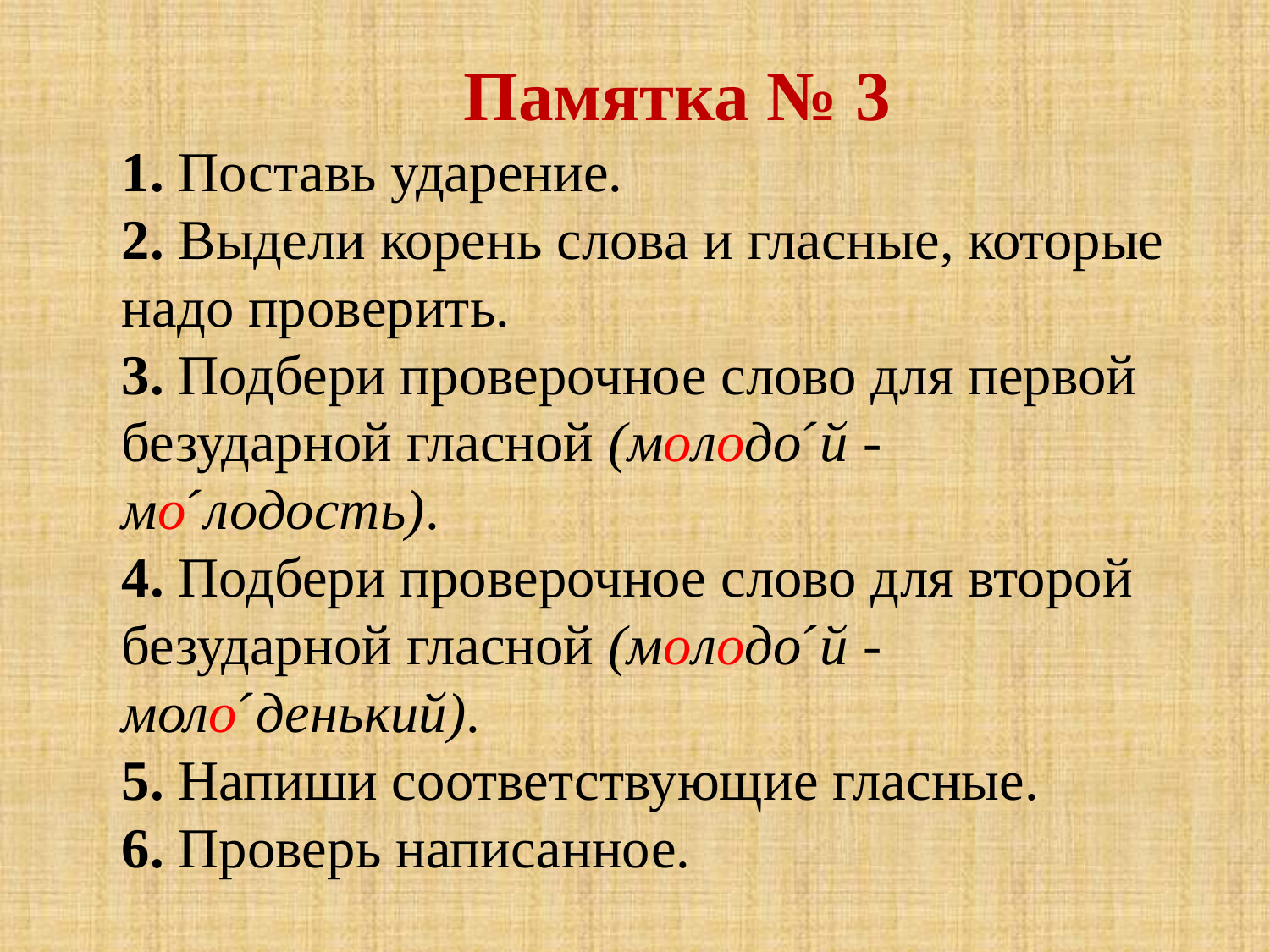

Памятка № 3
1. Поставь ударение.
2. Выдели корень слова и гласные, которые надо проверить.
3. Подбери проверочное слово для первой безударной гласной (молодоˊй - моˊлодость).
4. Подбери проверочное слово для второй безударной гласной (молодоˊй - молоˊденький).
5. Напиши соответствующие гласные.
6. Проверь написанное.